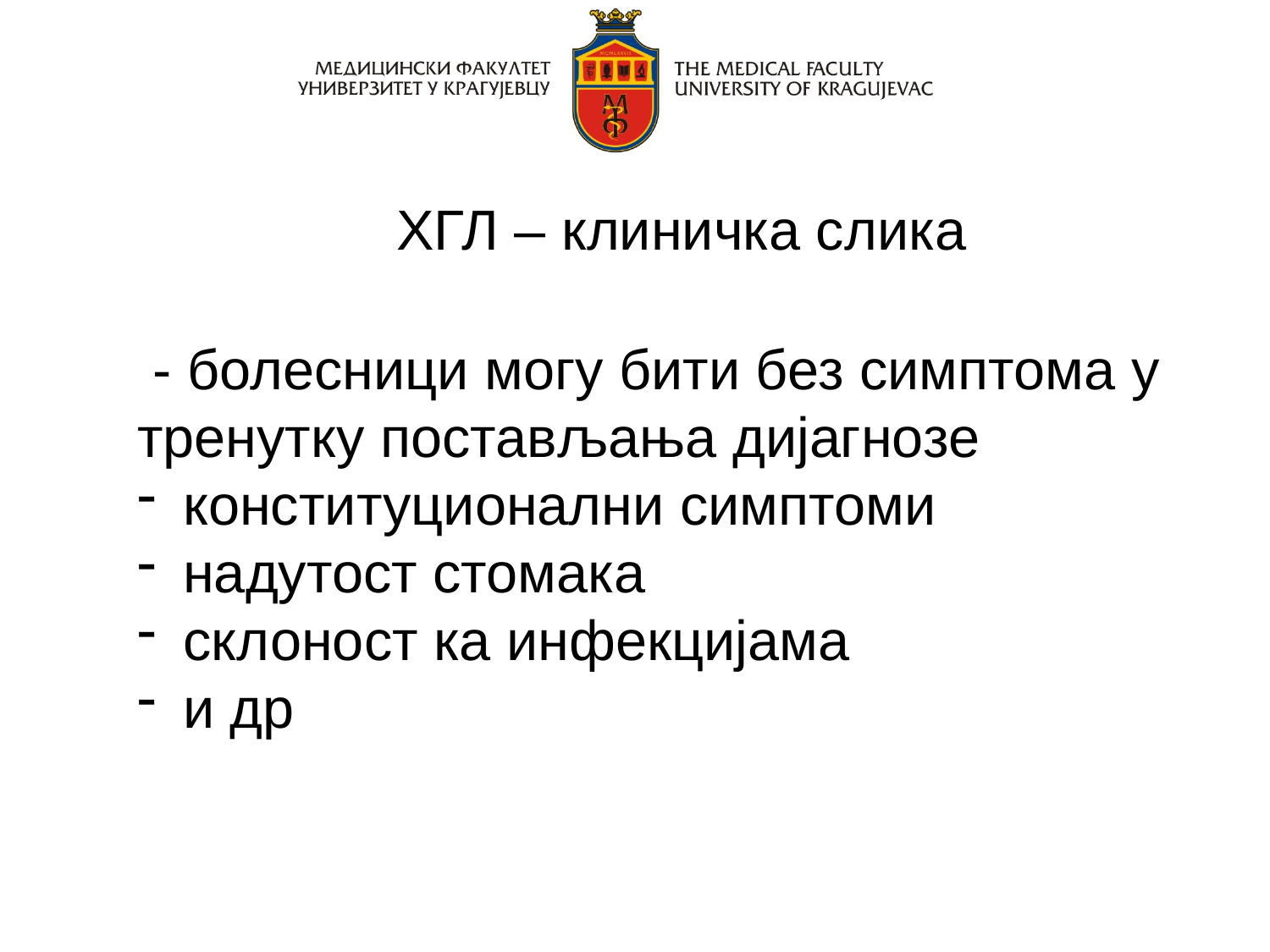

ХГЛ – клиничка слика

 - болесници могу бити без симптома у тренутку постављања дијагнозе
 конституционални симптоми
 надутост стомака
 склоност ка инфекцијама
 и др